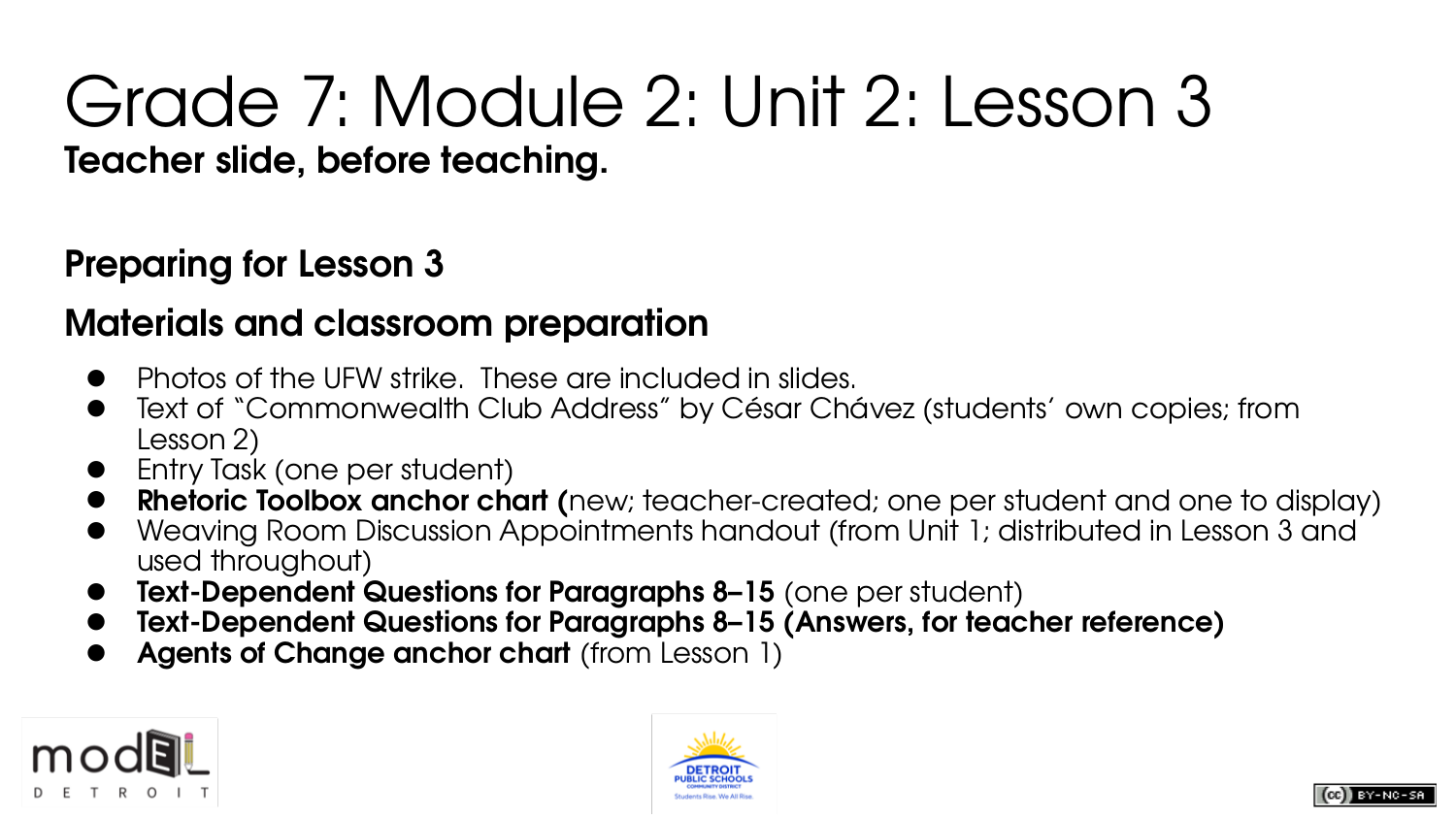

# Grade 7: Module 2: Unit 2: Lesson 3
Teacher slide, before teaching.
Preparing for Lesson 3
Materials and classroom preparation
Photos of the UFW strike.  These are included in slides.
Text of “Commonwealth Club Address” by César Chávez (students’ own copies; from Lesson 2)
Entry Task (one per student)
Rhetoric Toolbox anchor chart (new; teacher-created; one per student and one to display)
Weaving Room Discussion Appointments handout (from Unit 1; distributed in Lesson 3 and used throughout)
Text-Dependent Questions for Paragraphs 8–15 (one per student)
Text-Dependent Questions for Paragraphs 8–15 (Answers, for teacher reference)
Agents of Change anchor chart (from Lesson 1)